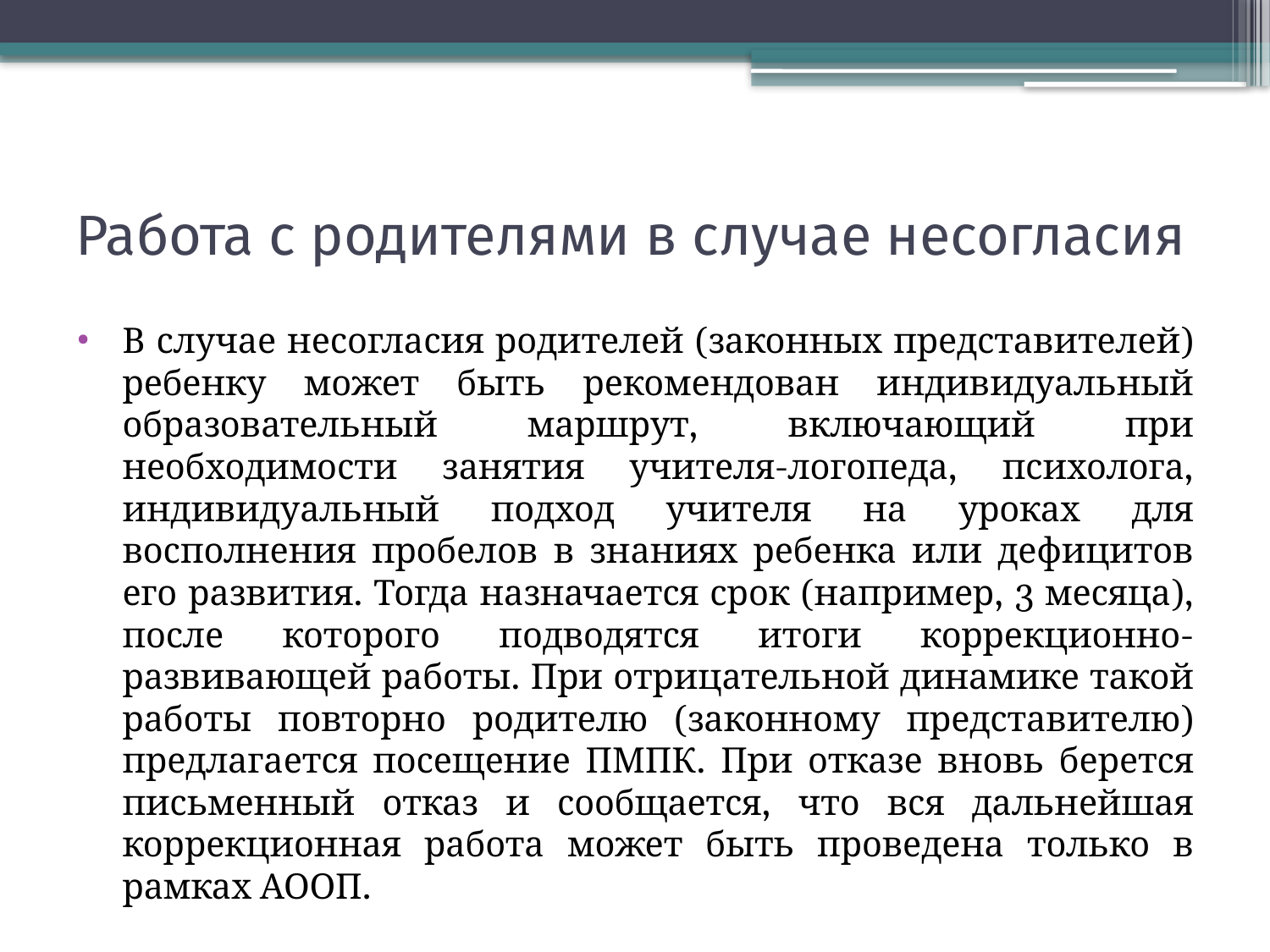

# Работа с родителями в случае несогласия
В случае несогласия родителей (законных представителей) ребенку может быть рекомендован индивидуальный образовательный маршрут, включающий при необходимости занятия учителя-логопеда, психолога, индивидуальный подход учителя на уроках для восполнения пробелов в знаниях ребенка или дефицитов его развития. Тогда назначается срок (например, 3 месяца), после которого подводятся итоги коррекционно-развивающей работы. При отрицательной динамике такой работы повторно родителю (законному представителю) предлагается посещение ПМПК. При отказе вновь берется письменный отказ и сообщается, что вся дальнейшая коррекционная работа может быть проведена только в рамках АООП.